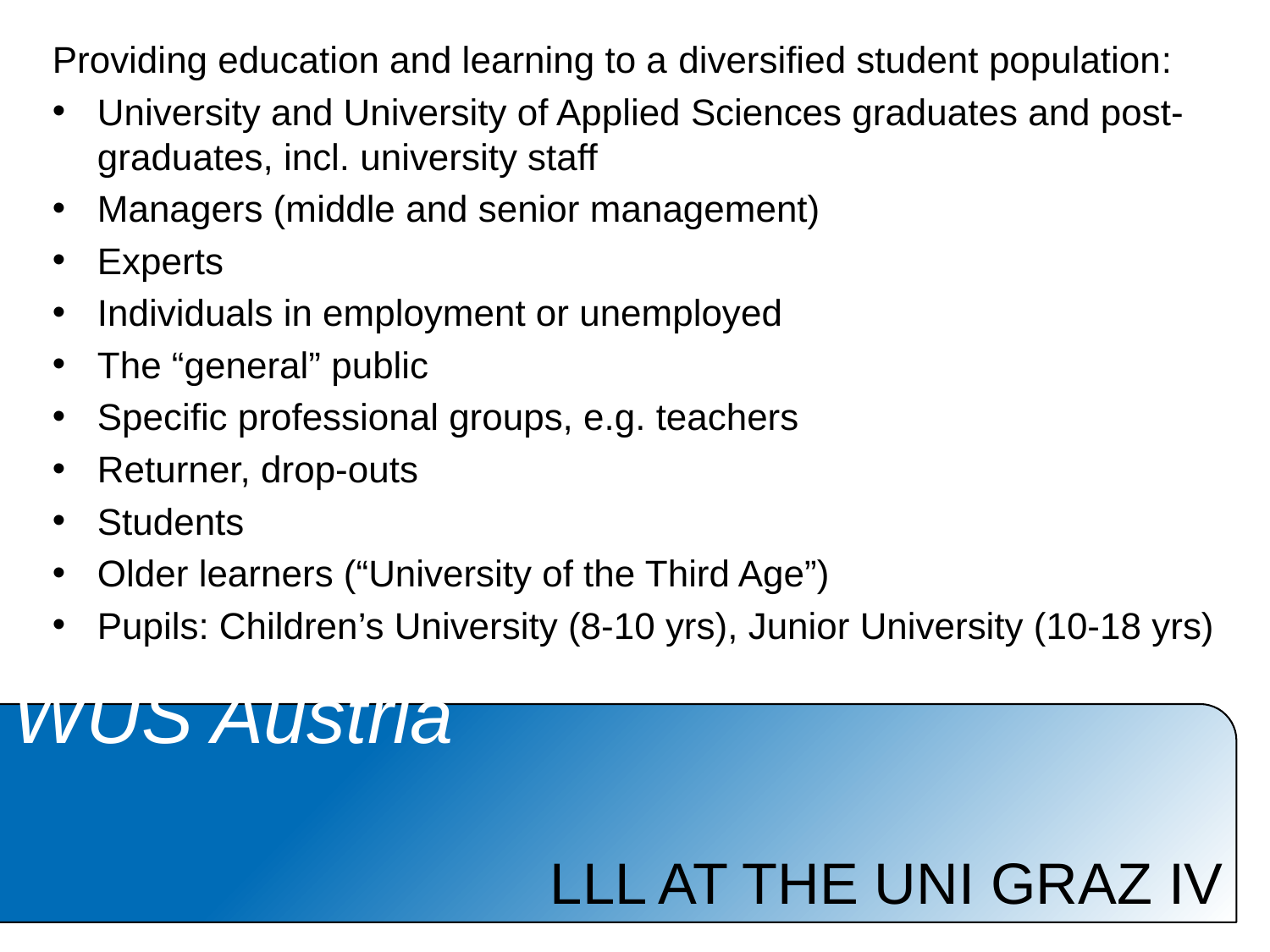

Providing education and learning to a diversified student population:
University and University of Applied Sciences graduates and post-graduates, incl. university staff
Managers (middle and senior management)
Experts
Individuals in employment or unemployed
The “general” public
Specific professional groups, e.g. teachers
Returner, drop-outs
Students
Older learners (“University of the Third Age”)
Pupils: Children’s University (8-10 yrs), Junior University (10-18 yrs)

# LLL AT THE UNI GRAZ IV